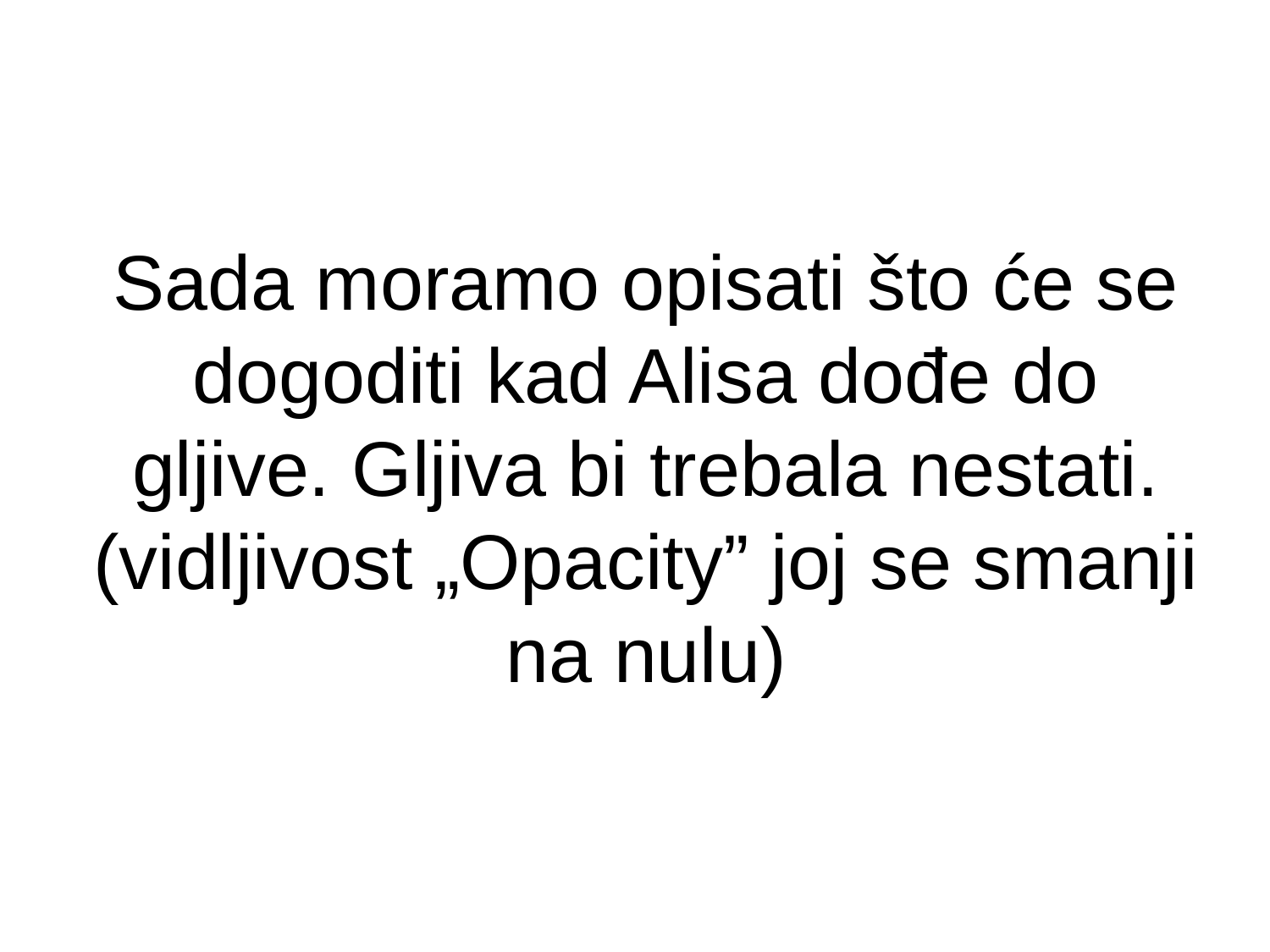

# Sada moramo opisati što će se dogoditi kad Alisa dođe do gljive. Gljiva bi trebala nestati. (vidljivost „Opacity” joj se smanji na nulu)